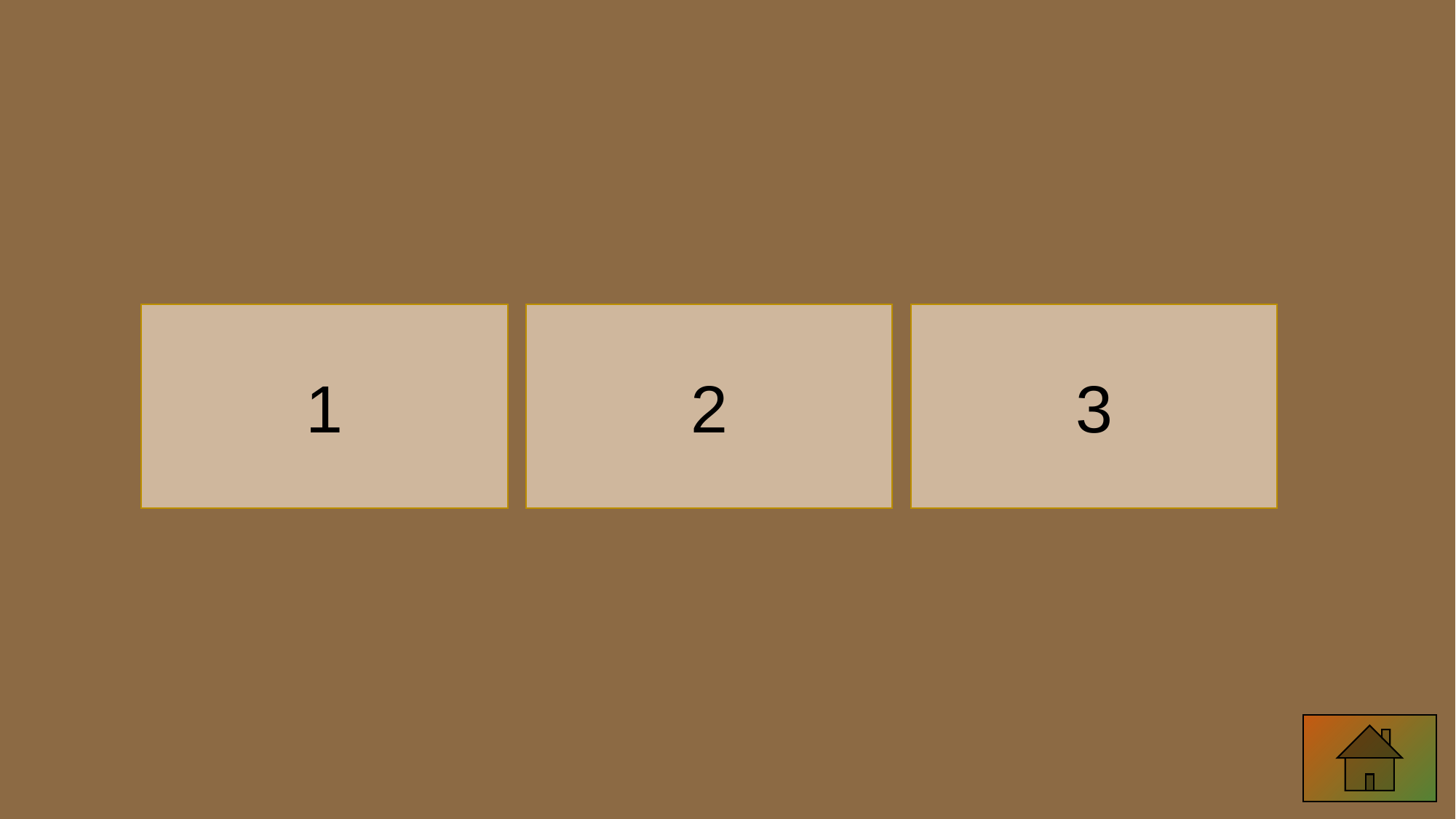

Skilled & Technical Sciences
1
2
3